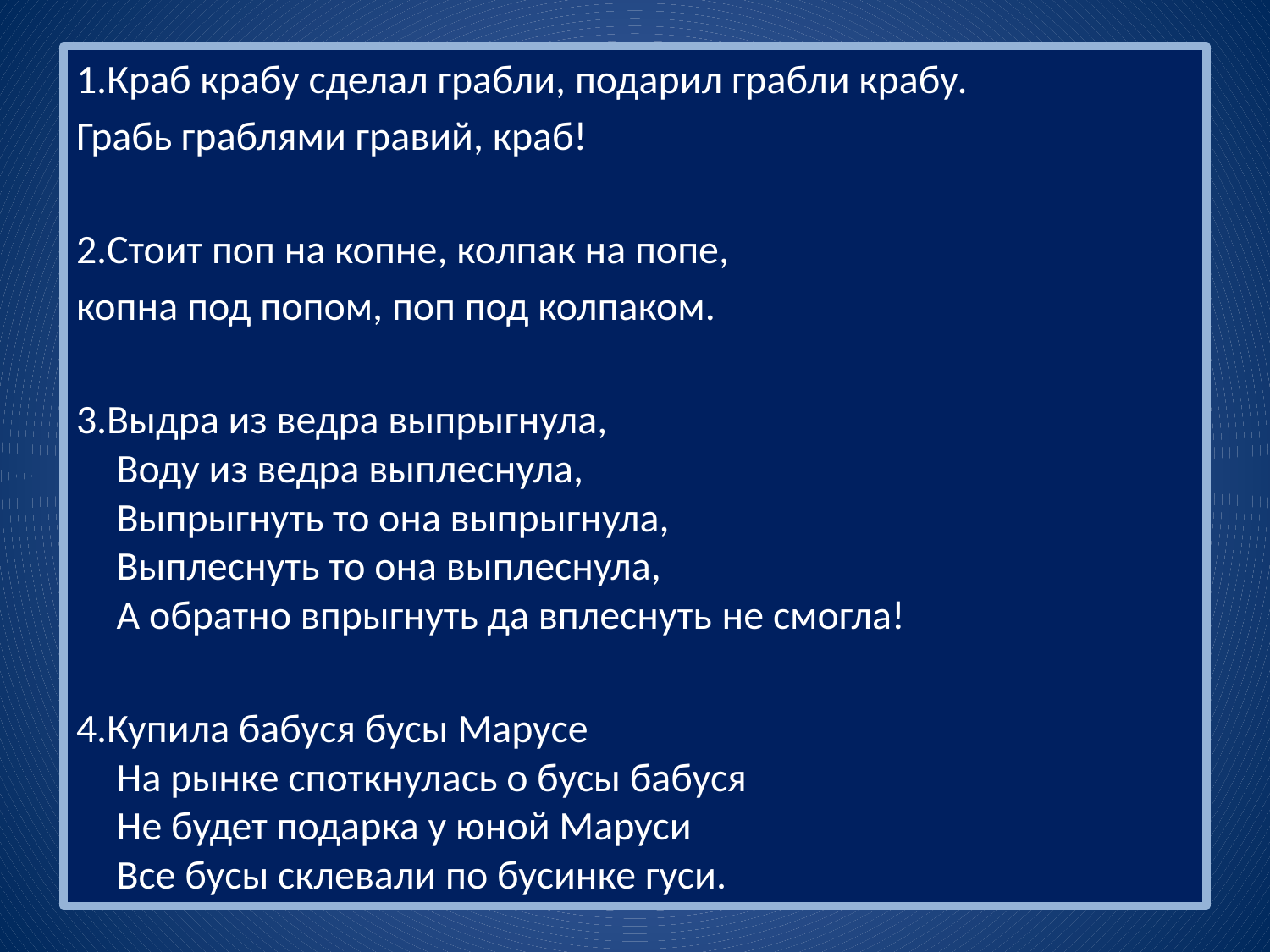

1.Краб крабу сделал грабли, подарил грабли крабу.
Грабь граблями гравий, краб!

2.Стоит поп на копне, колпак на попе,
копна под попом, поп под колпаком.

3.Выдра из ведра выпрыгнула, 
Воду из ведра выплеснула, 
Выпрыгнуть то она выпрыгнула, 
Выплеснуть то она выплеснула, 
А обратно впрыгнуть да вплеснуть не смогла!

4.Купила бабуся бусы Марусе 
На рынке споткнулась о бусы бабуся 
Не будет подарка у юной Маруси 
Все бусы склевали по бусинке гуси.